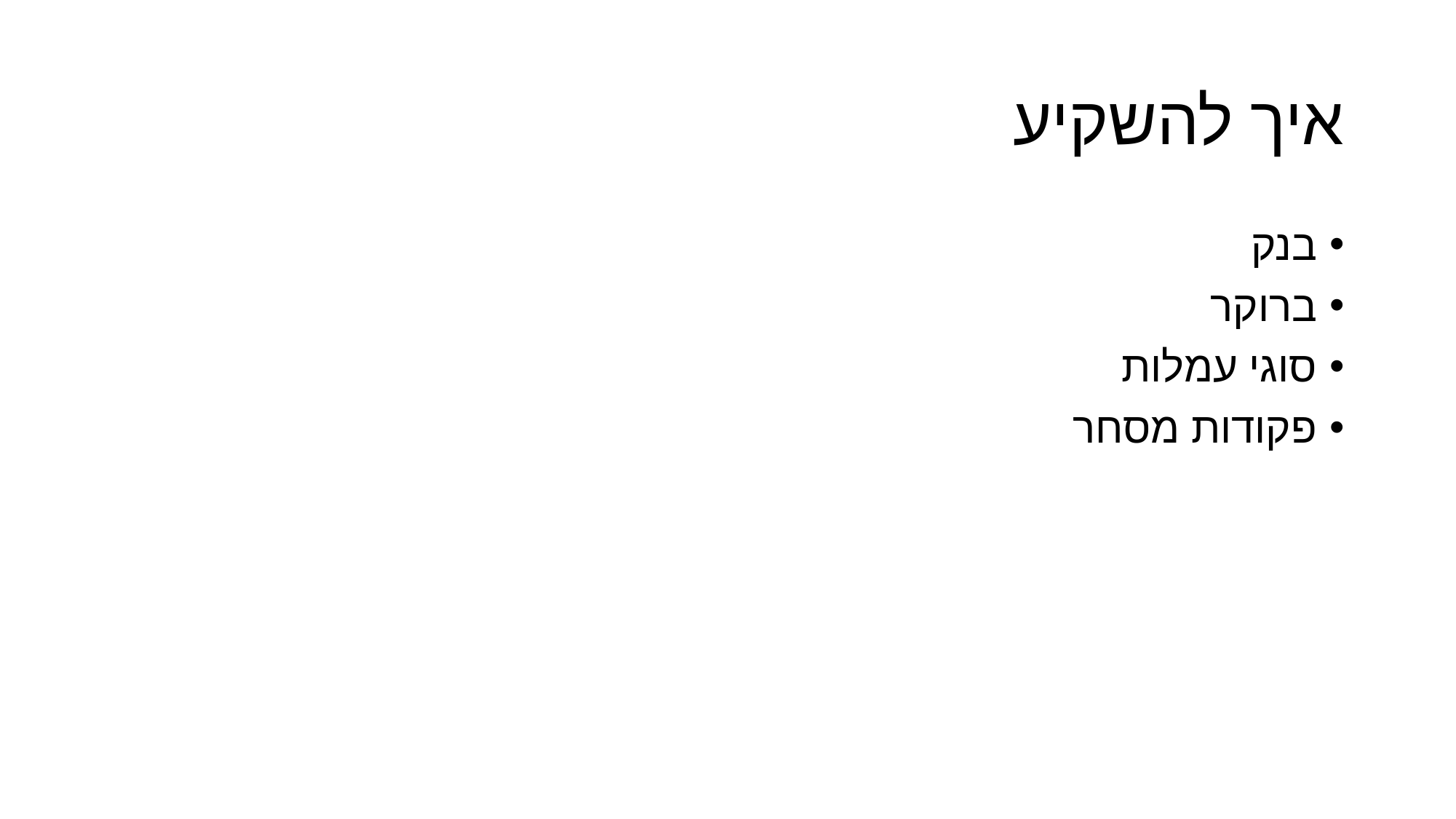

# איך להשקיע
בנק
ברוקר
סוגי עמלות
פקודות מסחר